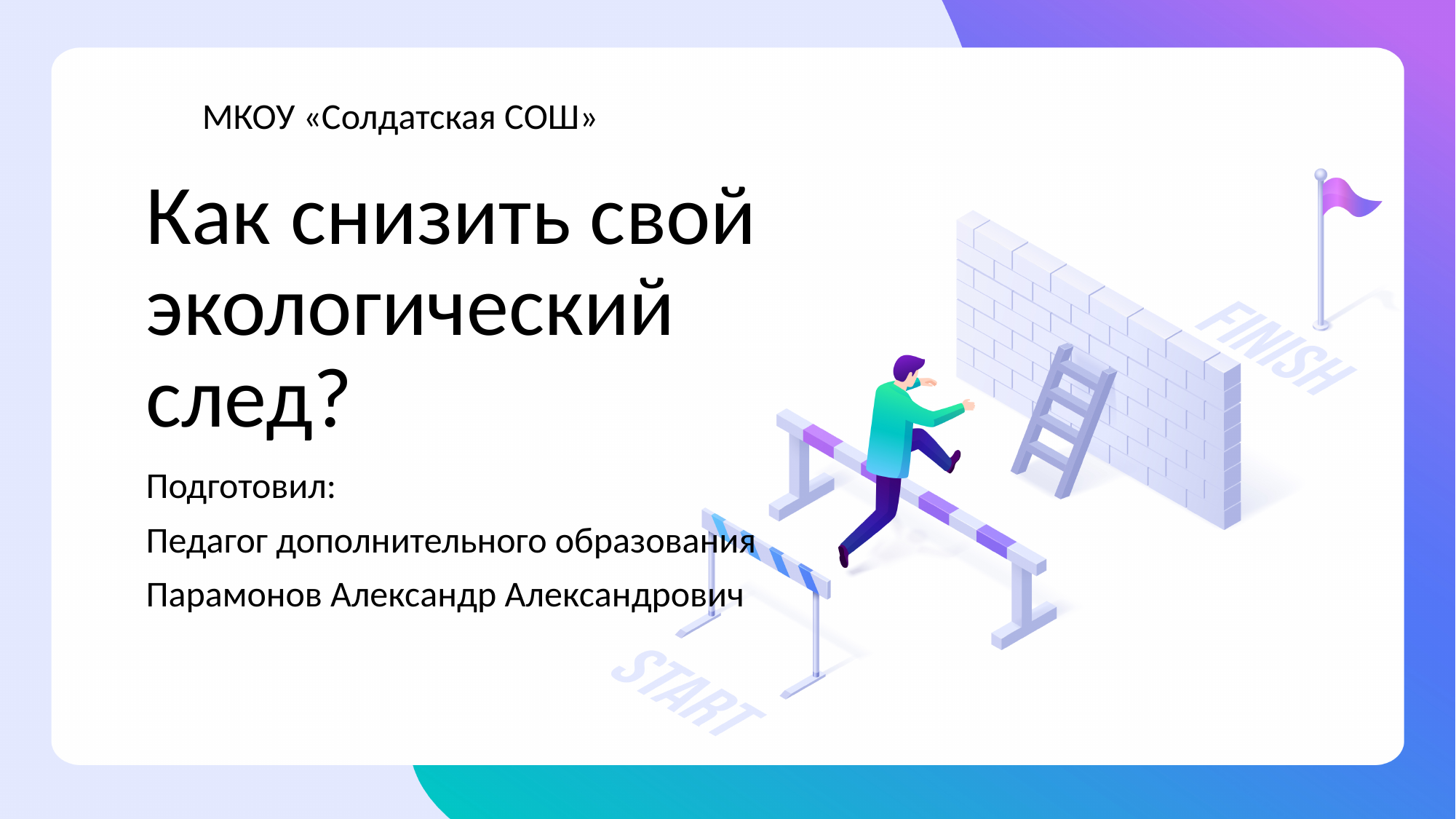

МКОУ «Солдатская СОШ»
# Как снизить свой экологический след?
Подготовил:
Педагог дополнительного образования
Парамонов Александр Александрович